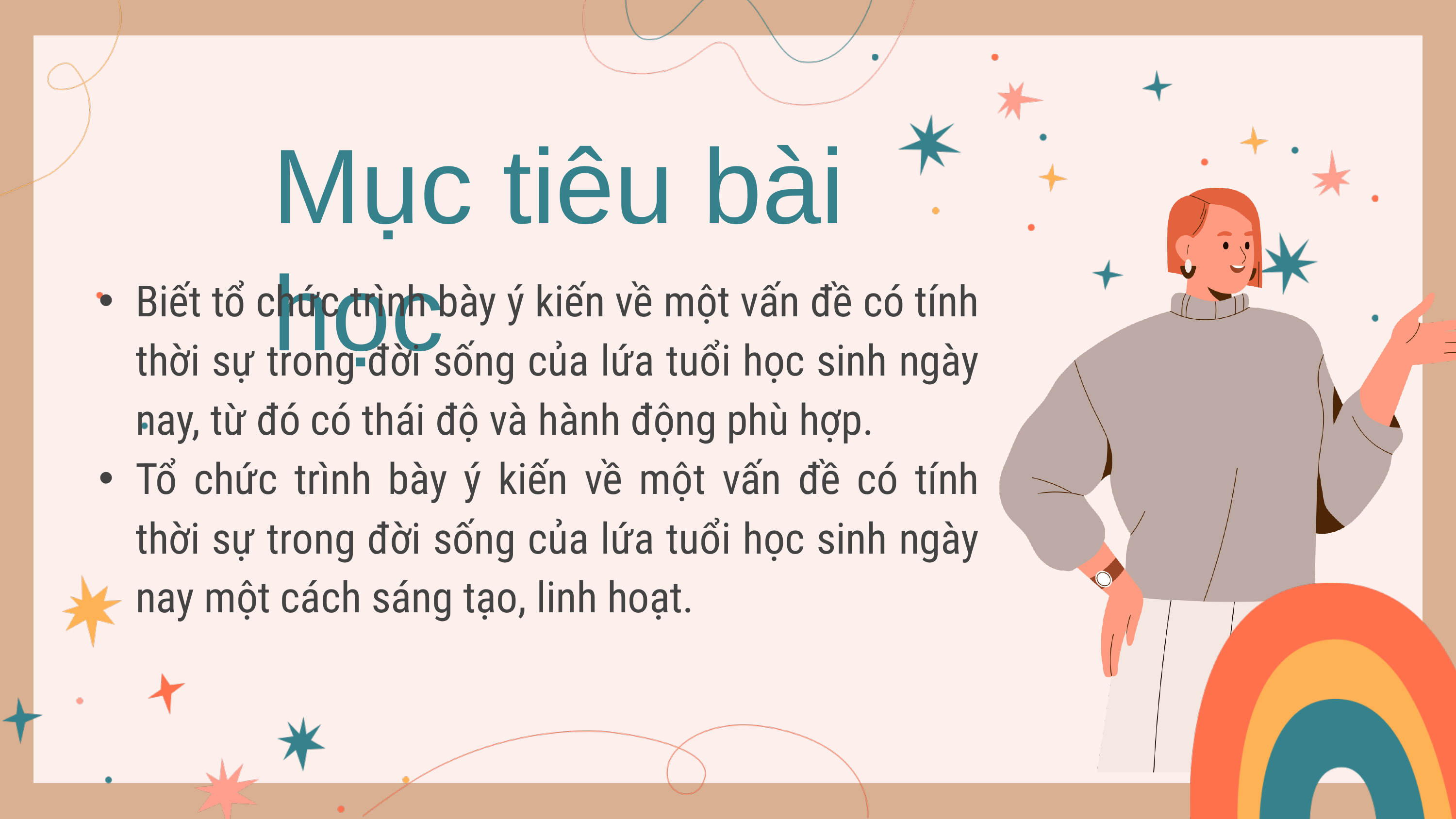

Mục tiêu bài học

Biết tổ chức trình bày ý kiến về một vấn đề có tính thời sự trong đời sống của lứa tuổi học sinh ngày nay, từ đó có thái độ và hành động phù hợp.
Tổ chức trình bày ý kiến về một vấn đề có tính thời sự trong đời sống của lứa tuổi học sinh ngày nay một cách sáng tạo, linh hoạt.